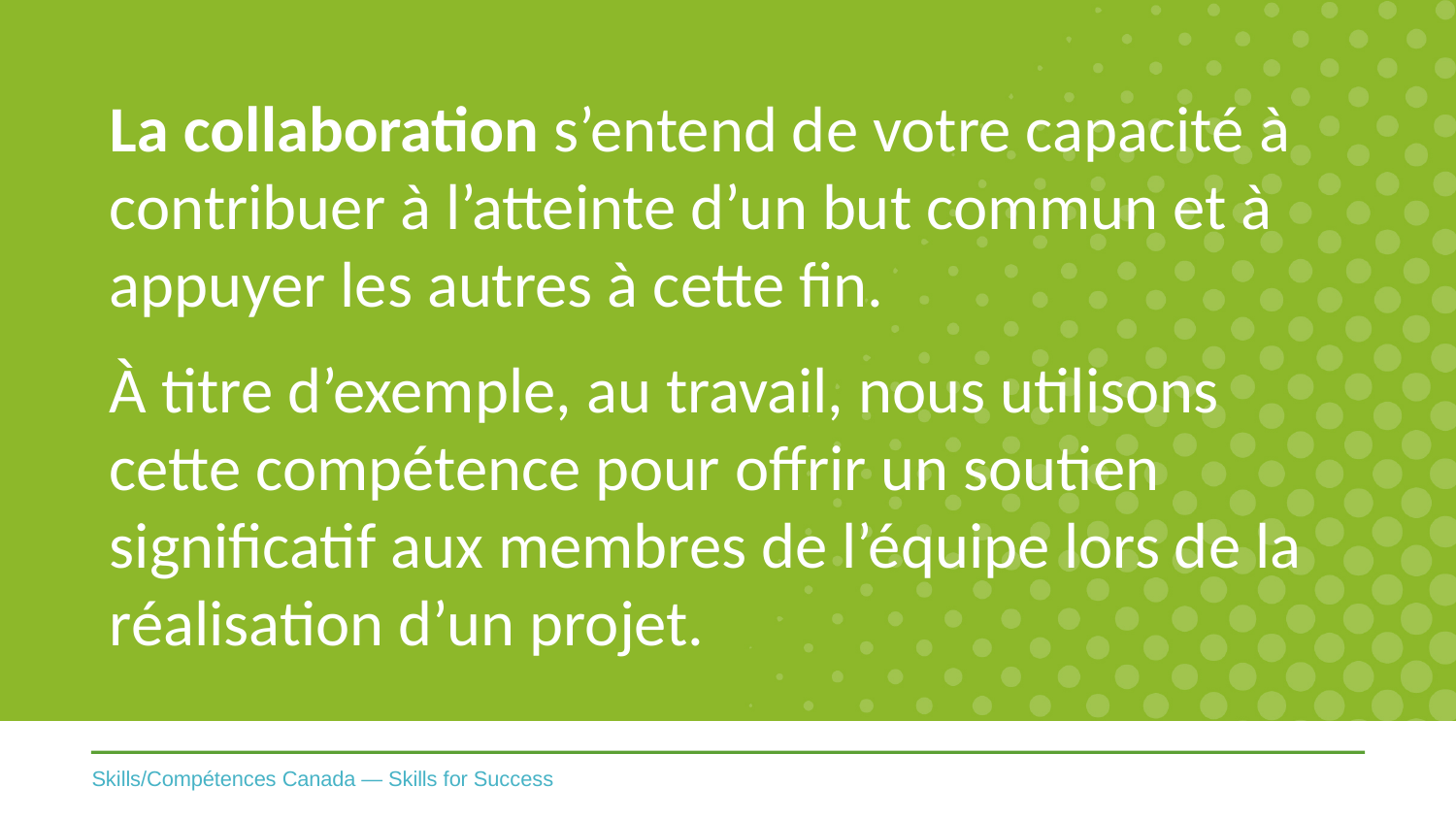

La collaboration s’entend de votre capacité à contribuer à l’atteinte d’un but commun et à appuyer les autres à cette fin.
À titre d’exemple, au travail, nous utilisons cette compétence pour offrir un soutien significatif aux membres de l’équipe lors de la réalisation d’un projet.